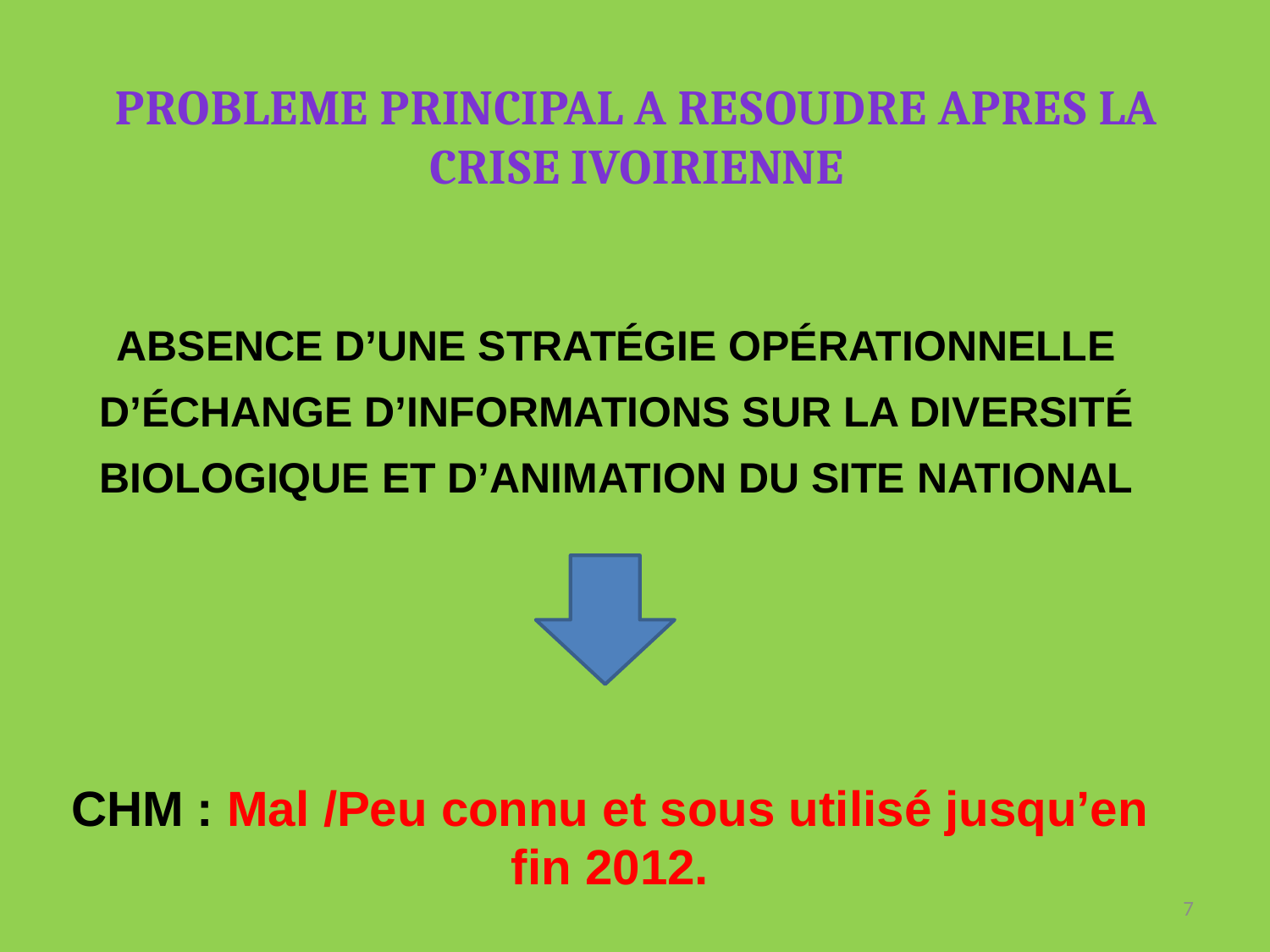

PROBLEME PRINCIPAL A RESOUDRE APRES LA CRISE IVOIRIENNE
ABSENCE D’UNE STRATÉGIE OPÉRATIONNELLE D’ÉCHANGE D’INFORMATIONS SUR LA DIVERSITÉ BIOLOGIQUE ET D’ANIMATION DU SITE NATIONAL

CHM : Mal /Peu connu et sous utilisé jusqu’en fin 2012.
7